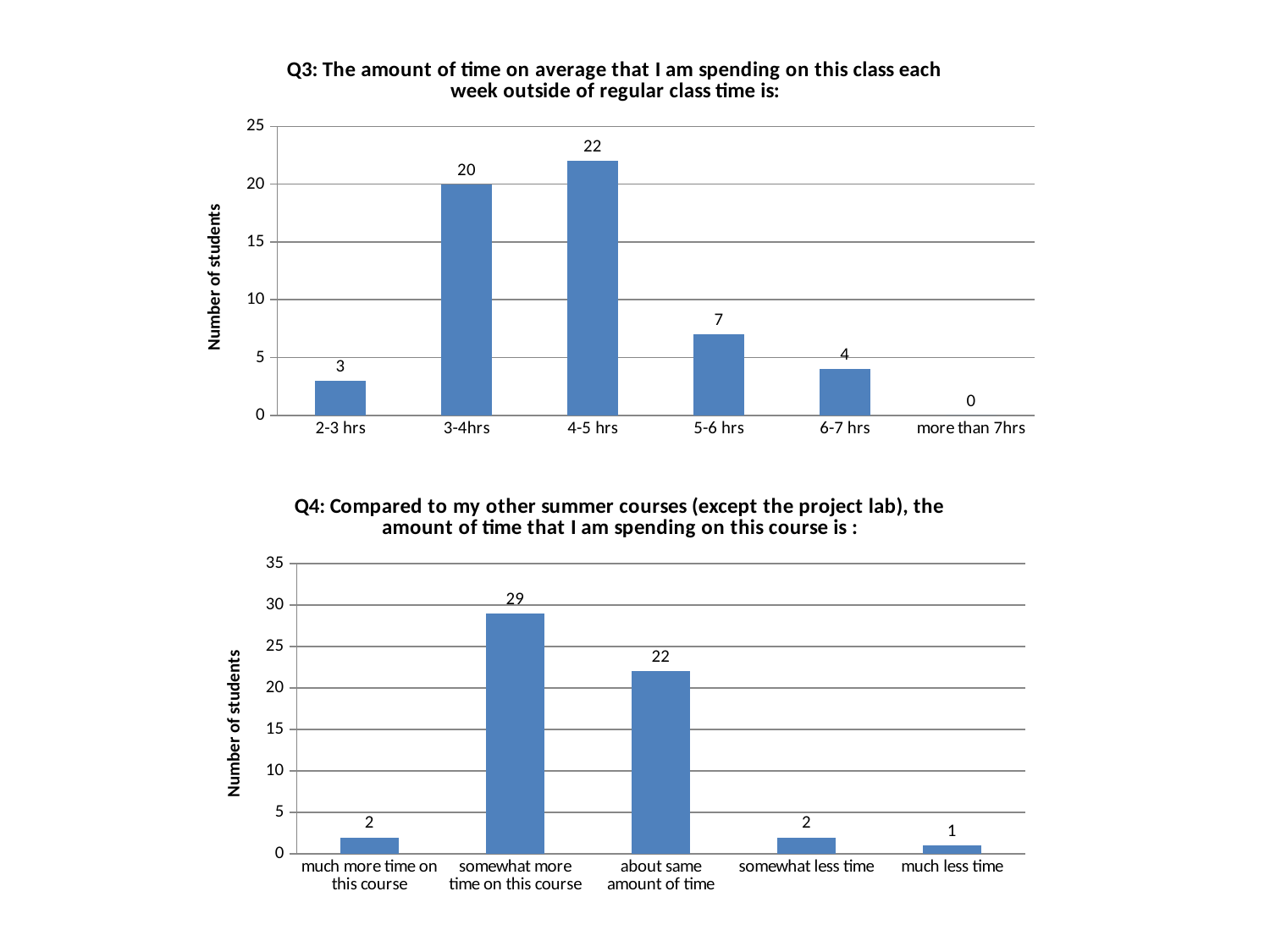

### Chart: Q3: The amount of time on average that I am spending on this class each week outside of regular class time is:

| Category |  |
|---|---|
| 2-3 hrs | 3.0 |
| 3-4hrs | 20.0 |
| 4-5 hrs | 22.0 |
| 5-6 hrs | 7.0 |
| 6-7 hrs | 4.0 |
| more than 7hrs | 0.0 |

### Chart: Q4: Compared to my other summer courses (except the project lab), the amount of time that I am spending on this course is :

| Category |  |
|---|---|
| much more time on this course | 2.0 |
| somewhat more time on this course | 29.0 |
| about same amount of time | 22.0 |
| somewhat less time | 2.0 |
| much less time | 1.0 |